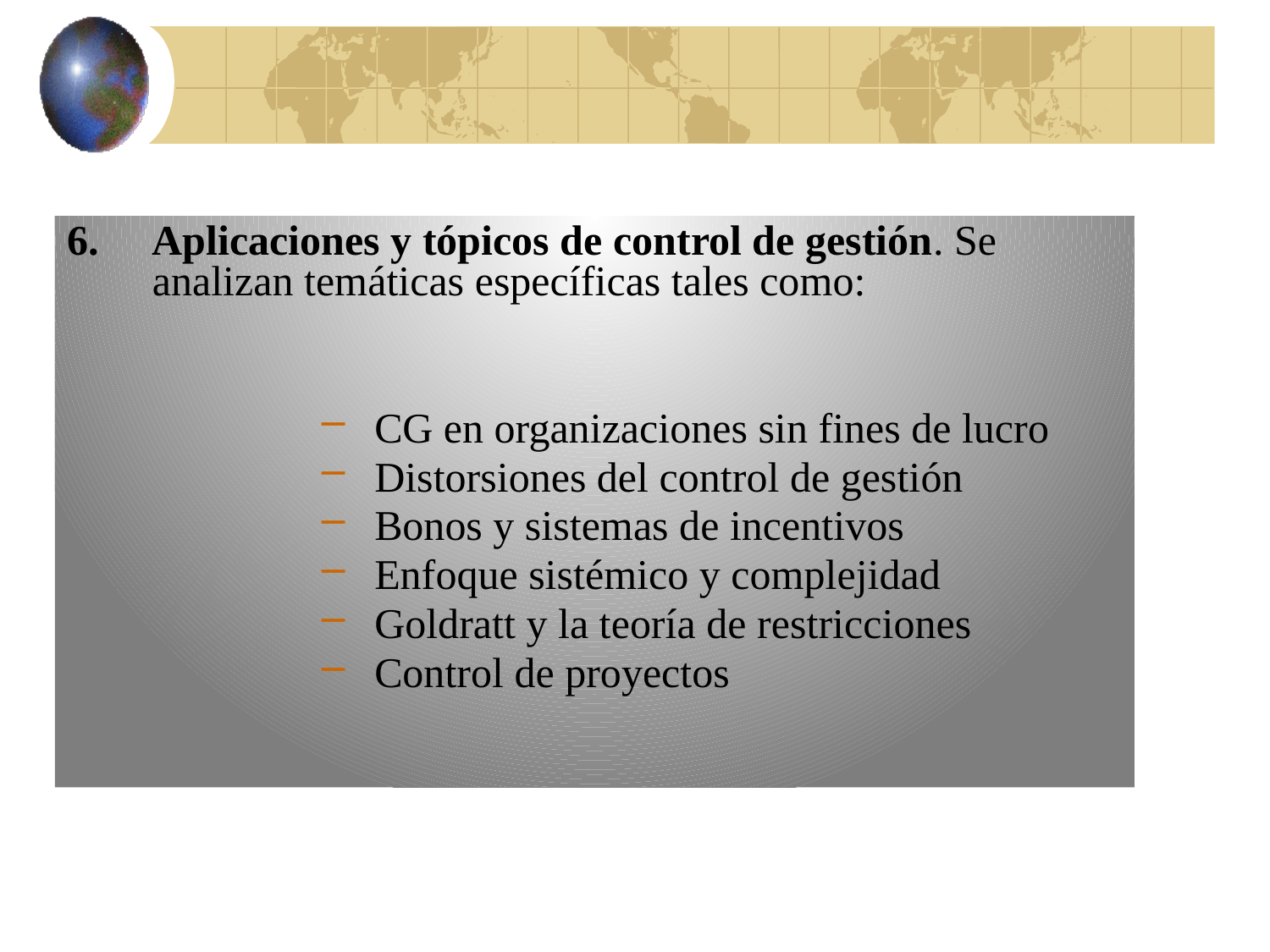

#
Aplicaciones y tópicos de control de gestión. Se analizan temáticas específicas tales como:

CG en organizaciones sin fines de lucro
Distorsiones del control de gestión
Bonos y sistemas de incentivos
Enfoque sistémico y complejidad
Goldratt y la teoría de restricciones
Control de proyectos